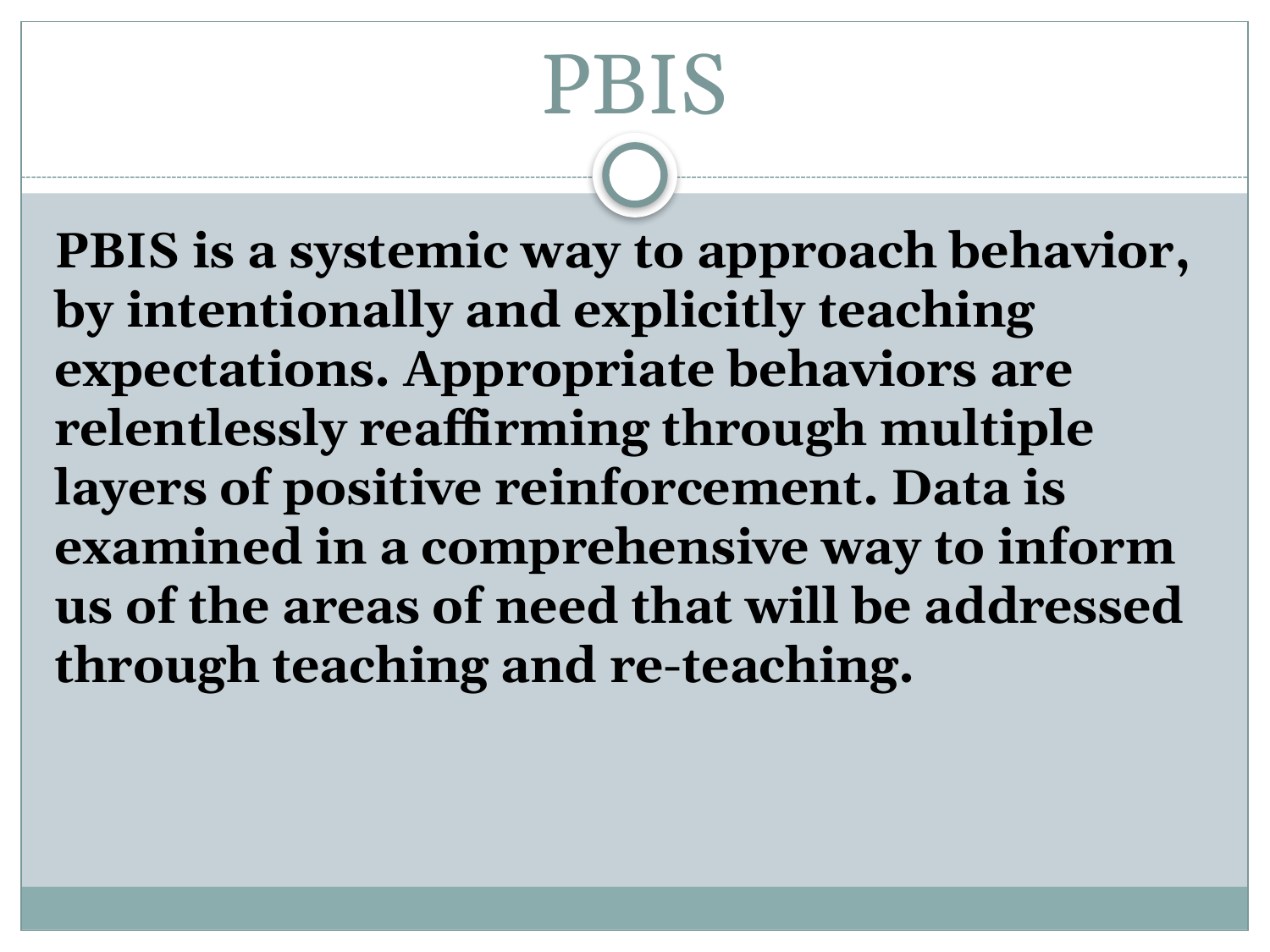

# PBIS
PBIS is a systemic way to approach behavior, by intentionally and explicitly teaching expectations. Appropriate behaviors are relentlessly reaffirming through multiple layers of positive reinforcement. Data is examined in a comprehensive way to inform us of the areas of need that will be addressed through teaching and re-teaching.